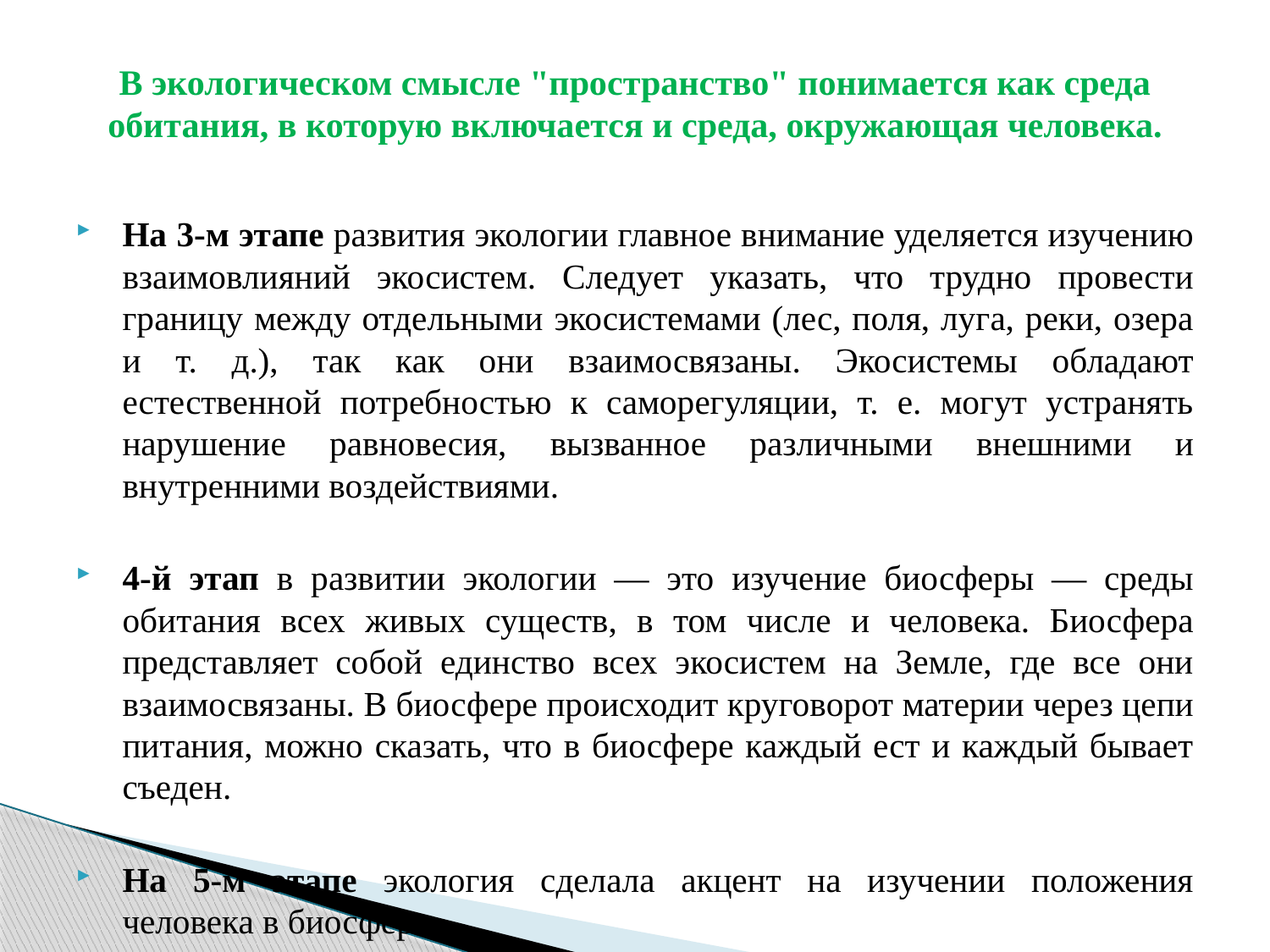

# В экологическом смысле "пространство" понимается как среда обитания, в которую включается и среда, окружающая человека.
На 3-м этапе развития экологии главное внимание уделяется изучению взаимовлияний экосистем. Следует указать, что трудно провести границу между отдельными экосистемами (лес, поля, луга, реки, озера и т. д.), так как они взаимосвязаны. Экосистемы обладают естественной потребностью к саморегуляции, т. е. могут устранять нарушение равновесия, вызванное различными внешними и внутренними воздействиями.

4-й этап в развитии экологии — это изучение биосферы — среды обитания всех живых существ, в том числе и человека. Биосфера представляет собой единство всех экосистем на Земле, где все они взаимосвязаны. В биосфере происходит круговорот материи через цепи питания, можно сказать, что в биосфере каждый ест и каждый бывает съеден.

На 5-м этапе экология сделала акцент на изучении положения человека в биосфере.